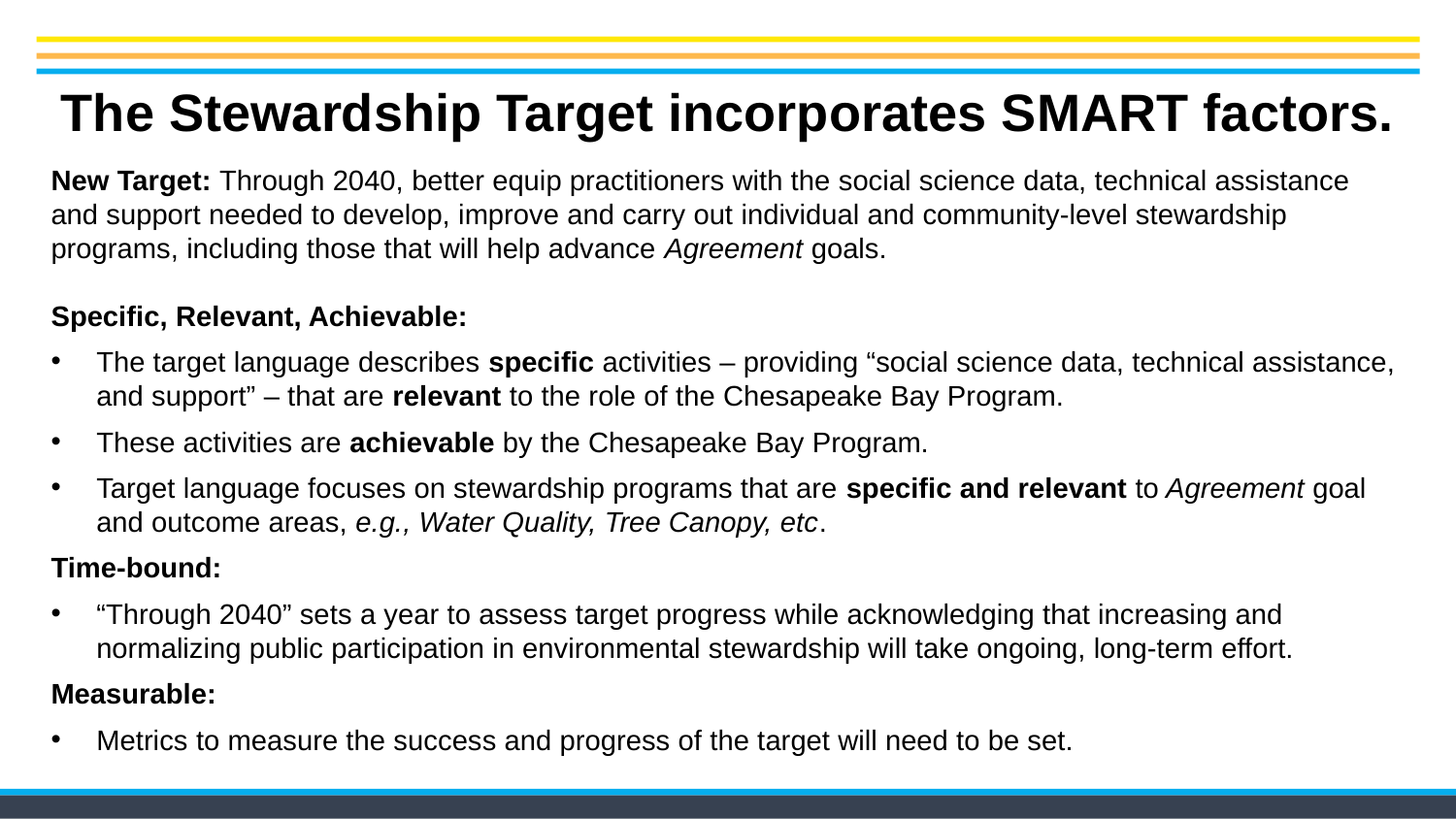

# The Stewardship Target incorporates SMART factors.
New Target: Through 2040, better equip practitioners with the social science data, technical assistance and support needed to develop, improve and carry out individual and community-level stewardship programs, including those that will help advance Agreement goals.

Specific, Relevant, Achievable:
The target language describes specific activities – providing “social science data, technical assistance, and support” – that are relevant to the role of the Chesapeake Bay Program.
These activities are achievable by the Chesapeake Bay Program.
Target language focuses on stewardship programs that are specific and relevant to Agreement goal and outcome areas, e.g., Water Quality, Tree Canopy, etc.
Time-bound:
“Through 2040” sets a year to assess target progress while acknowledging that increasing and normalizing public participation in environmental stewardship will take ongoing, long-term effort.
Measurable:
Metrics to measure the success and progress of the target will need to be set.